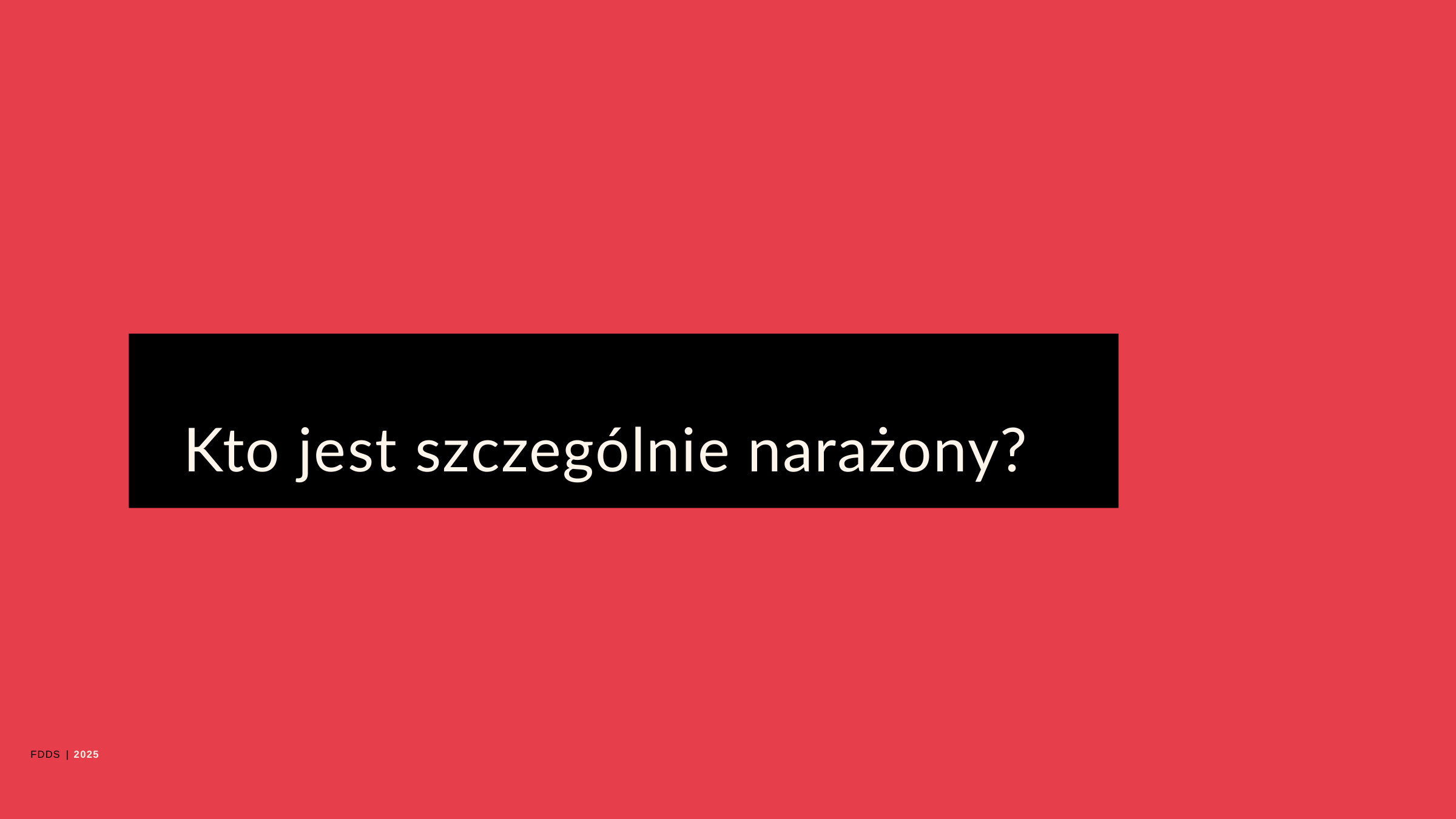

Kto jest szczególnie narażony?

FDDS | 2025